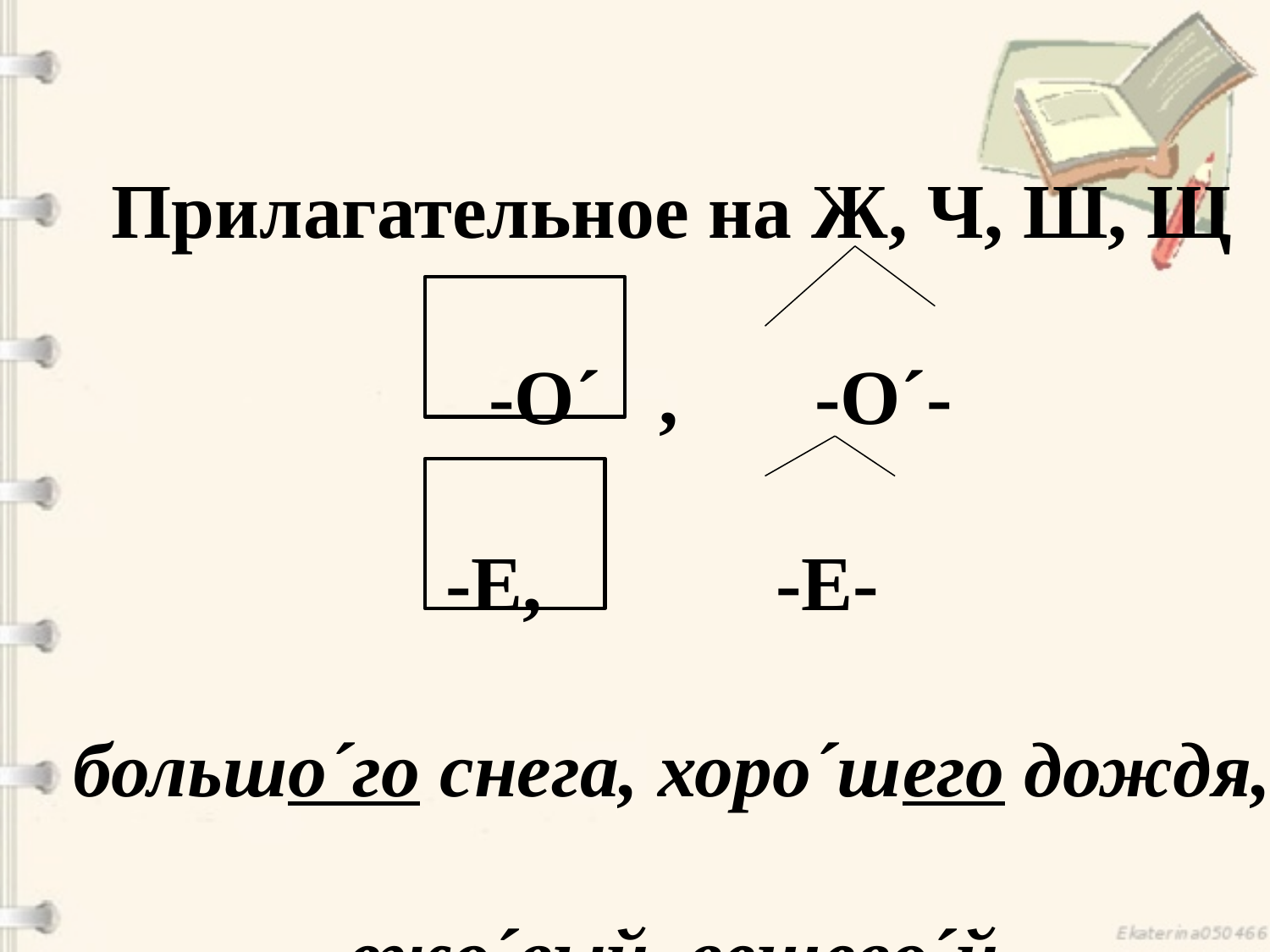

# Прилагательное на Ж, Ч, Ш, Щ -О´   ,       -О´- -Е,            -Е- большо´го снега, хоро´шего дождя, ежо´вый, вещево´й